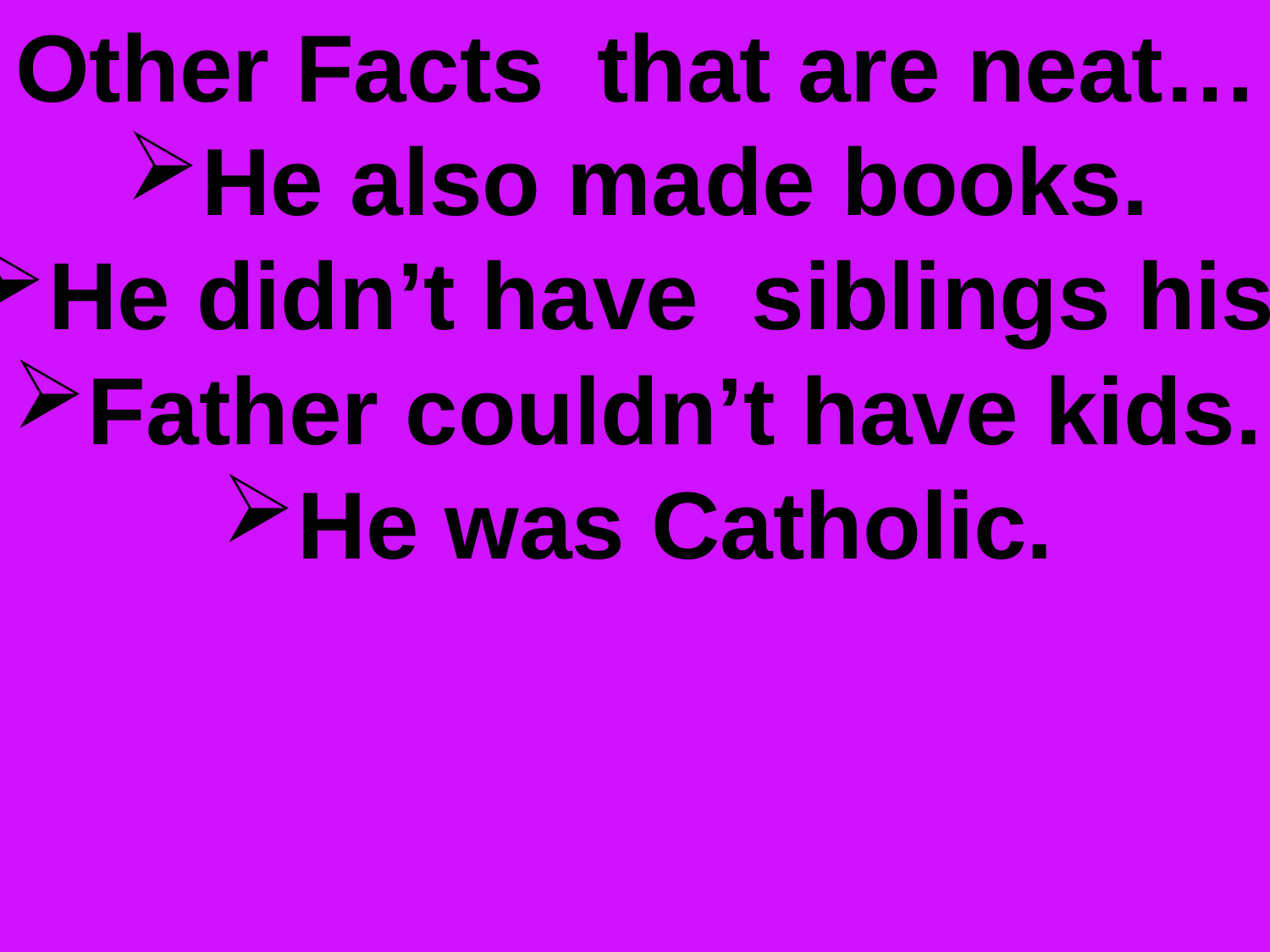

Other Facts  that are neat…
He also made books.
He didn’t have  siblings his.
Father couldn’t have kids.
He was Catholic.